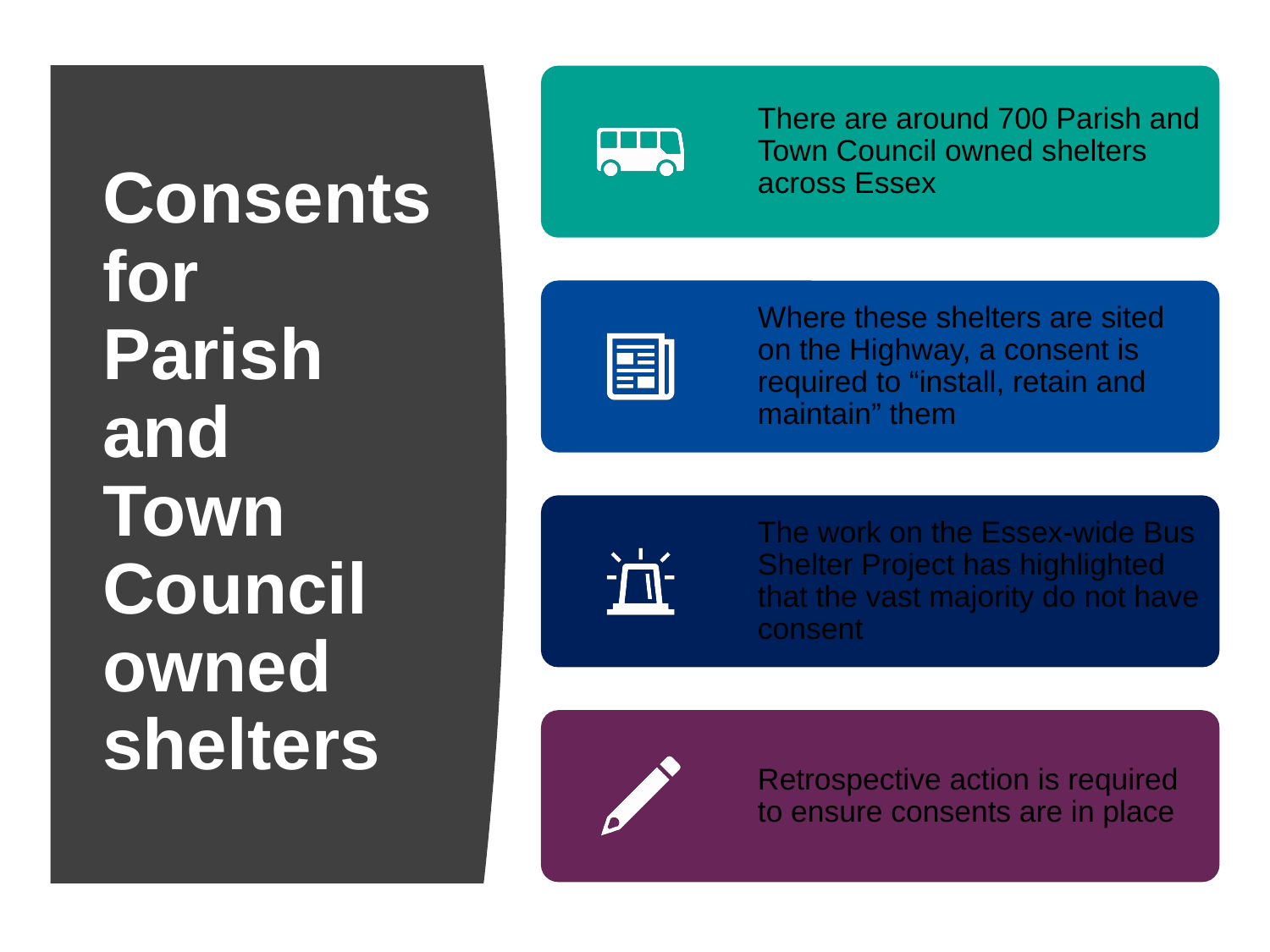

There are around 700 Parish and Town Council owned shelters across Essex
Where these shelters are sited on the Highway, a consent is required to “install, retain and maintain” them
The work on the Essex-wide Bus Shelter Project has highlighted that the vast majority do not have consent
Retrospective action is required to ensure consents are in place

# Consents for Parish and Town Council owned shelters